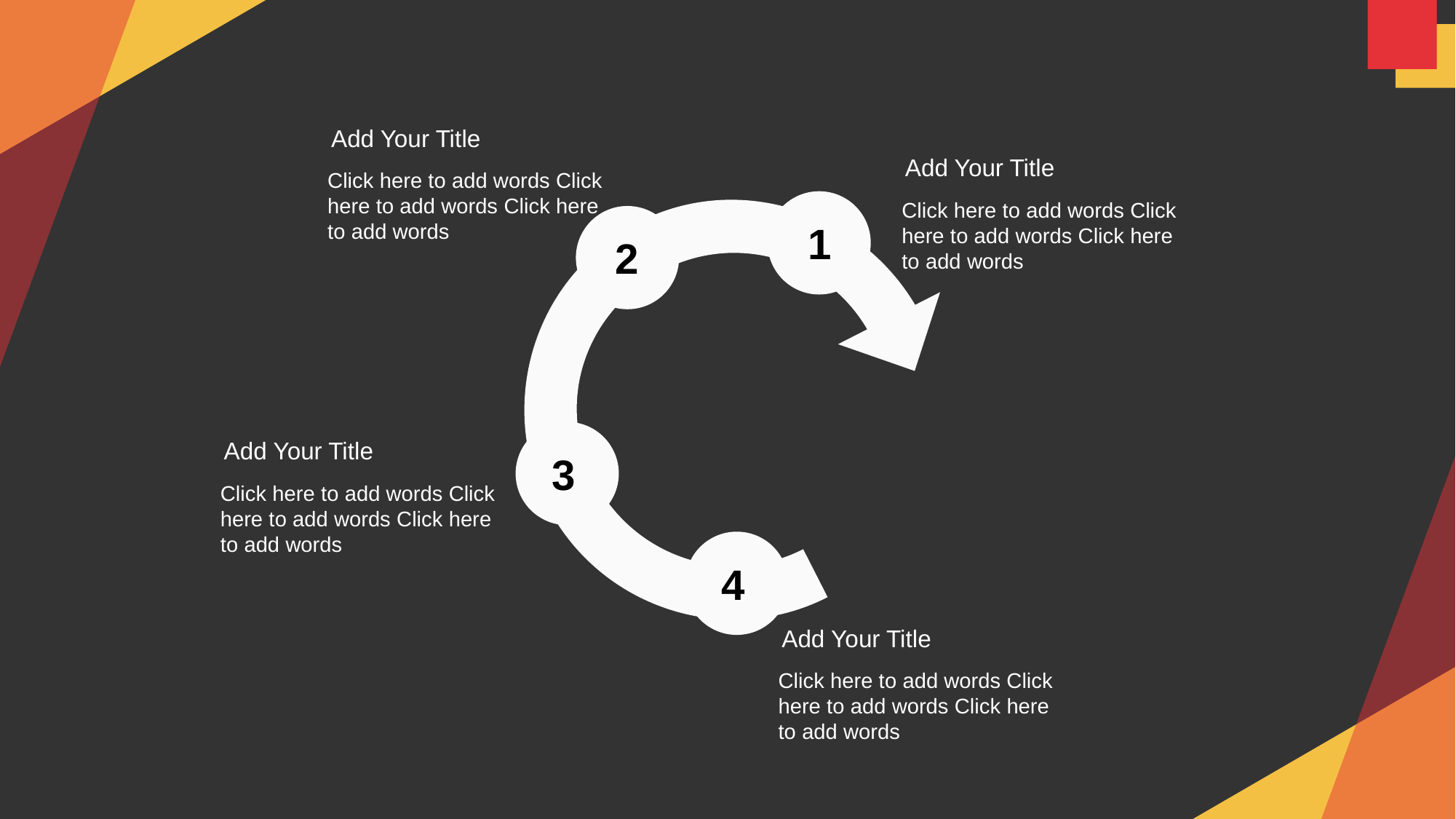

Add Your Title
Add Your Title

Click here to add words Click here to add words Click here to add words

Click here to add words Click here to add words Click here to add words

1
2

Add Your Title
3

Click here to add words Click here to add words Click here to add words

4
Add Your Title
Click here to add words Click here to add words Click here to add words